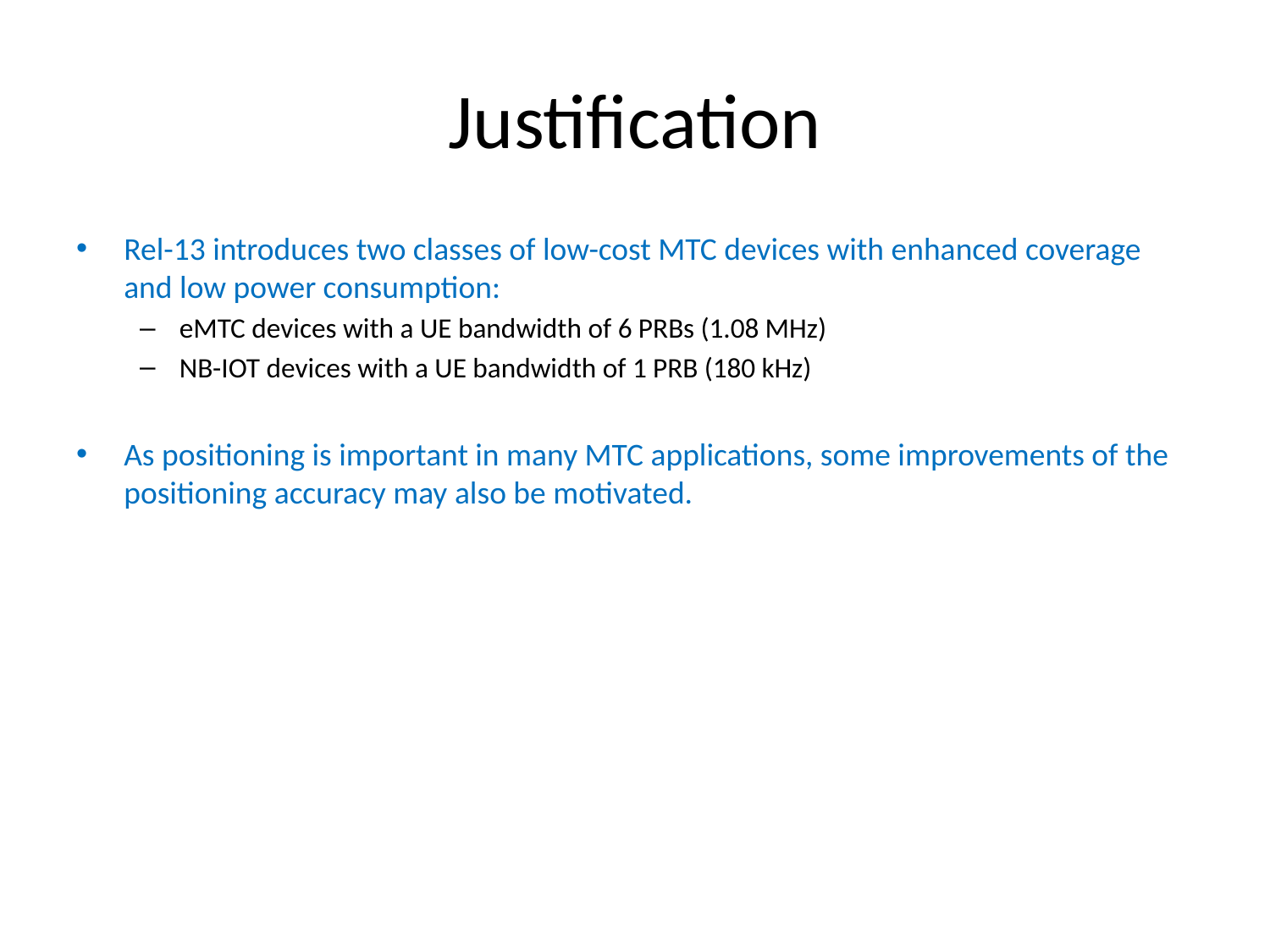

# Justification
Rel-13 introduces two classes of low-cost MTC devices with enhanced coverage and low power consumption:
eMTC devices with a UE bandwidth of 6 PRBs (1.08 MHz)
NB-IOT devices with a UE bandwidth of 1 PRB (180 kHz)

As positioning is important in many MTC applications, some improvements of the positioning accuracy may also be motivated.